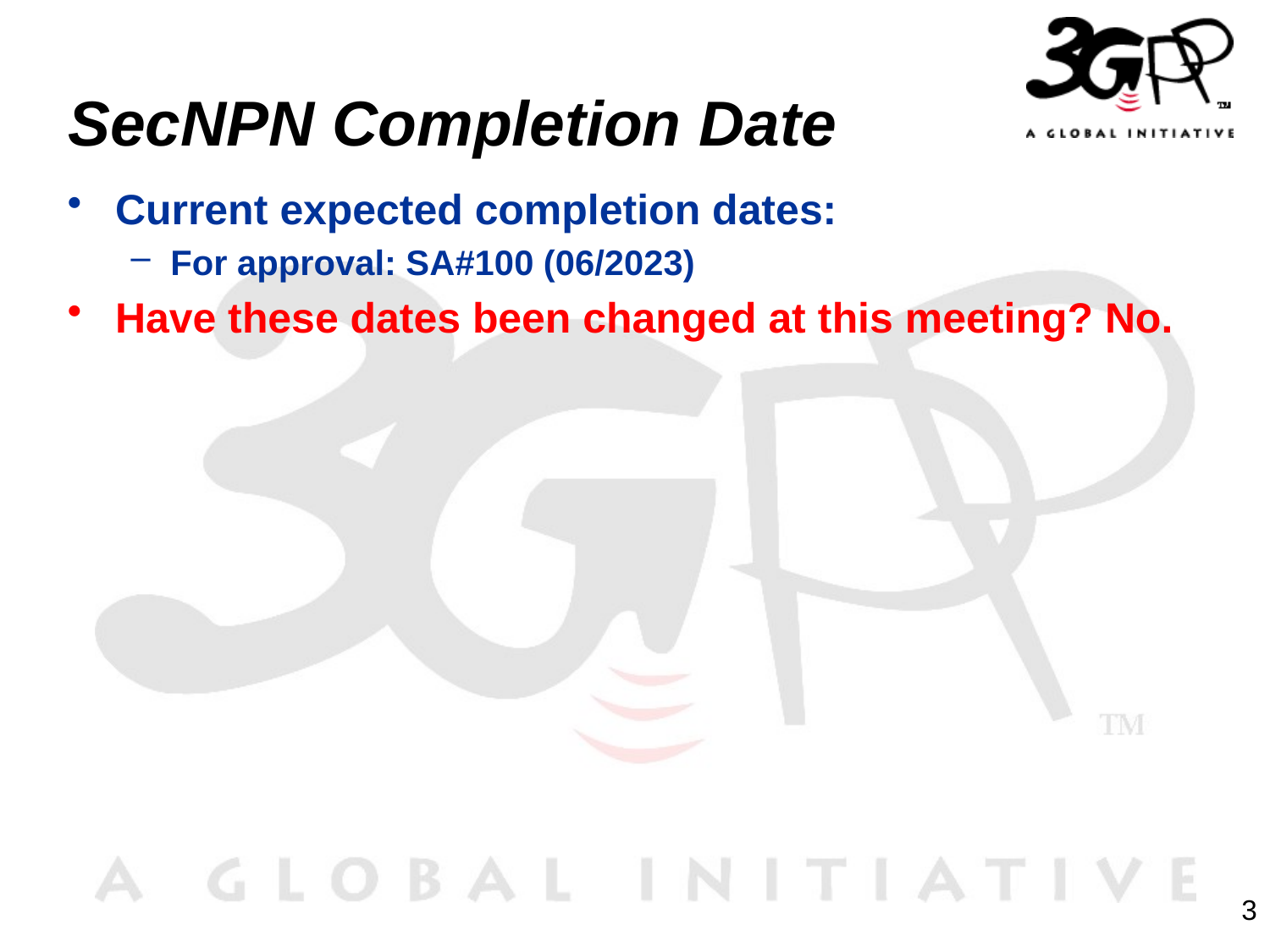

# SecNPN Completion Date
Current expected completion dates:
For approval: SA#100 (06/2023)
Have these dates been changed at this meeting? No.

3